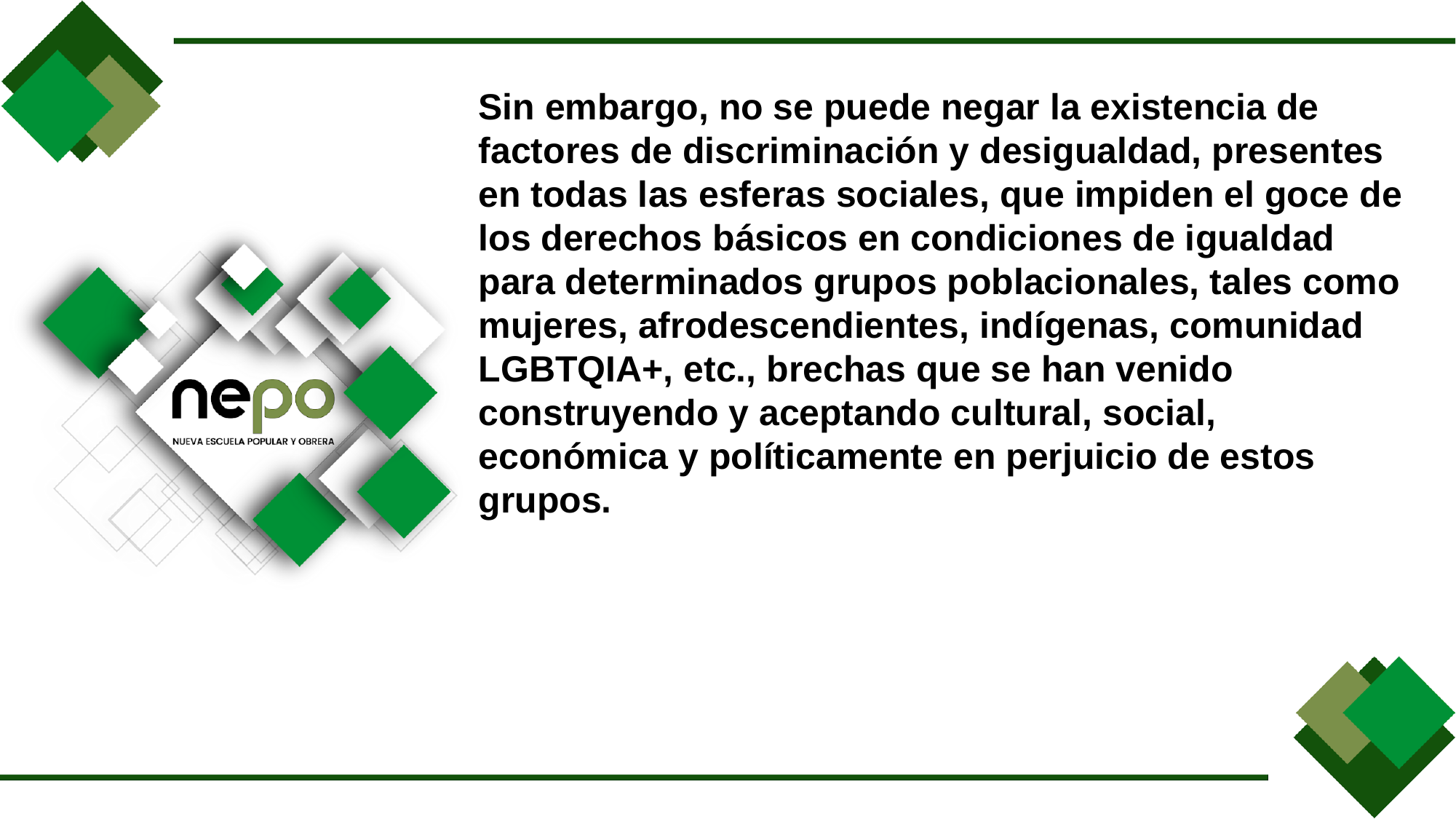

Sin embargo, no se puede negar la existencia de factores de discriminación y desigualdad, presentes en todas las esferas sociales, que impiden el goce de los derechos básicos en condiciones de igualdad para determinados grupos poblacionales, tales como mujeres, afrodescendientes, indígenas, comunidad LGBTQIA+, etc., brechas que se han venido construyendo y aceptando cultural, social, económica y políticamente en perjuicio de estos grupos.